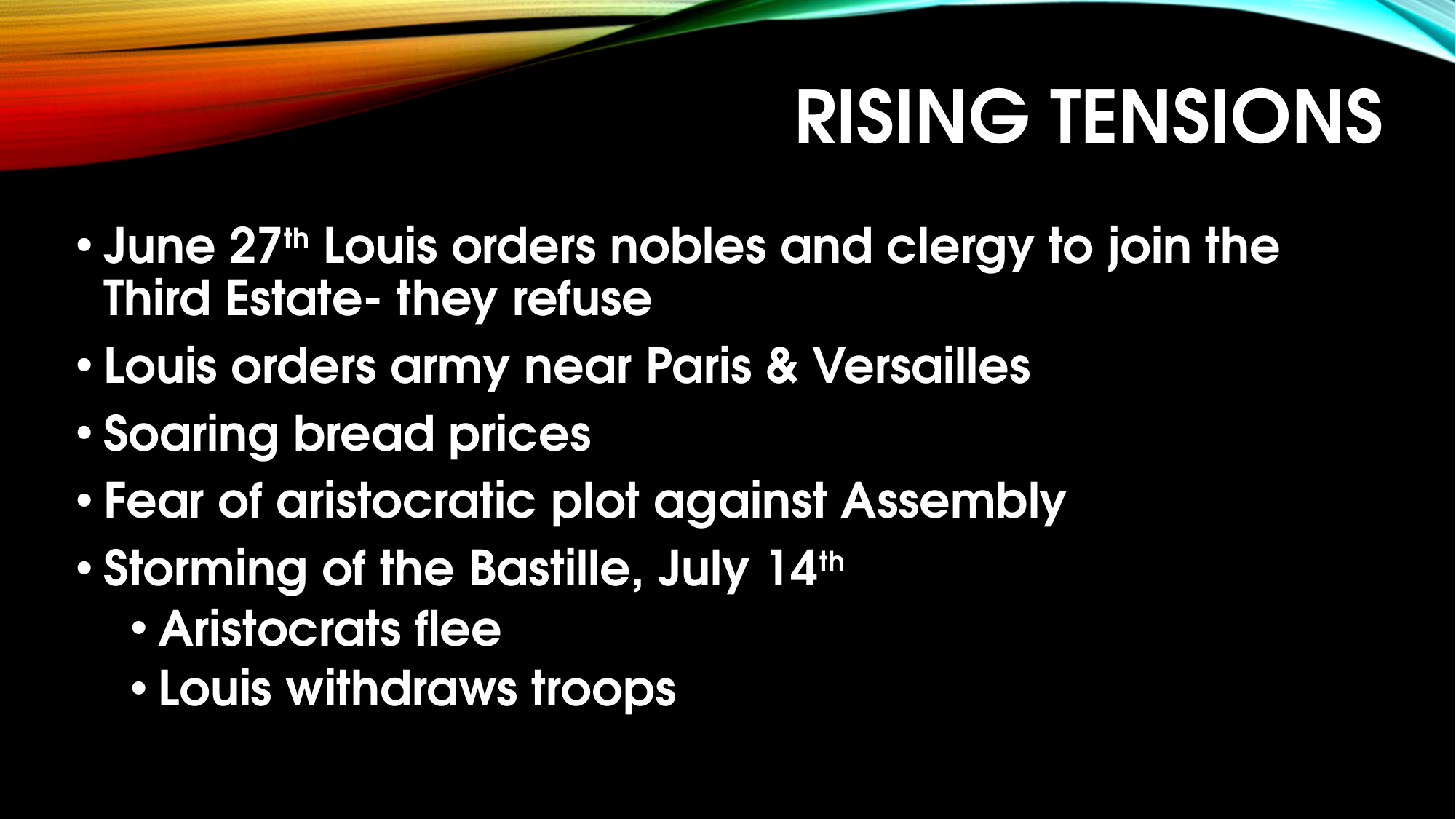

# Rising Tensions
June 27th Louis orders nobles and clergy to join the Third Estate- they refuse
Louis orders army near Paris & Versailles
Soaring bread prices
Fear of aristocratic plot against Assembly
Storming of the Bastille, July 14th
Aristocrats flee
Louis withdraws troops